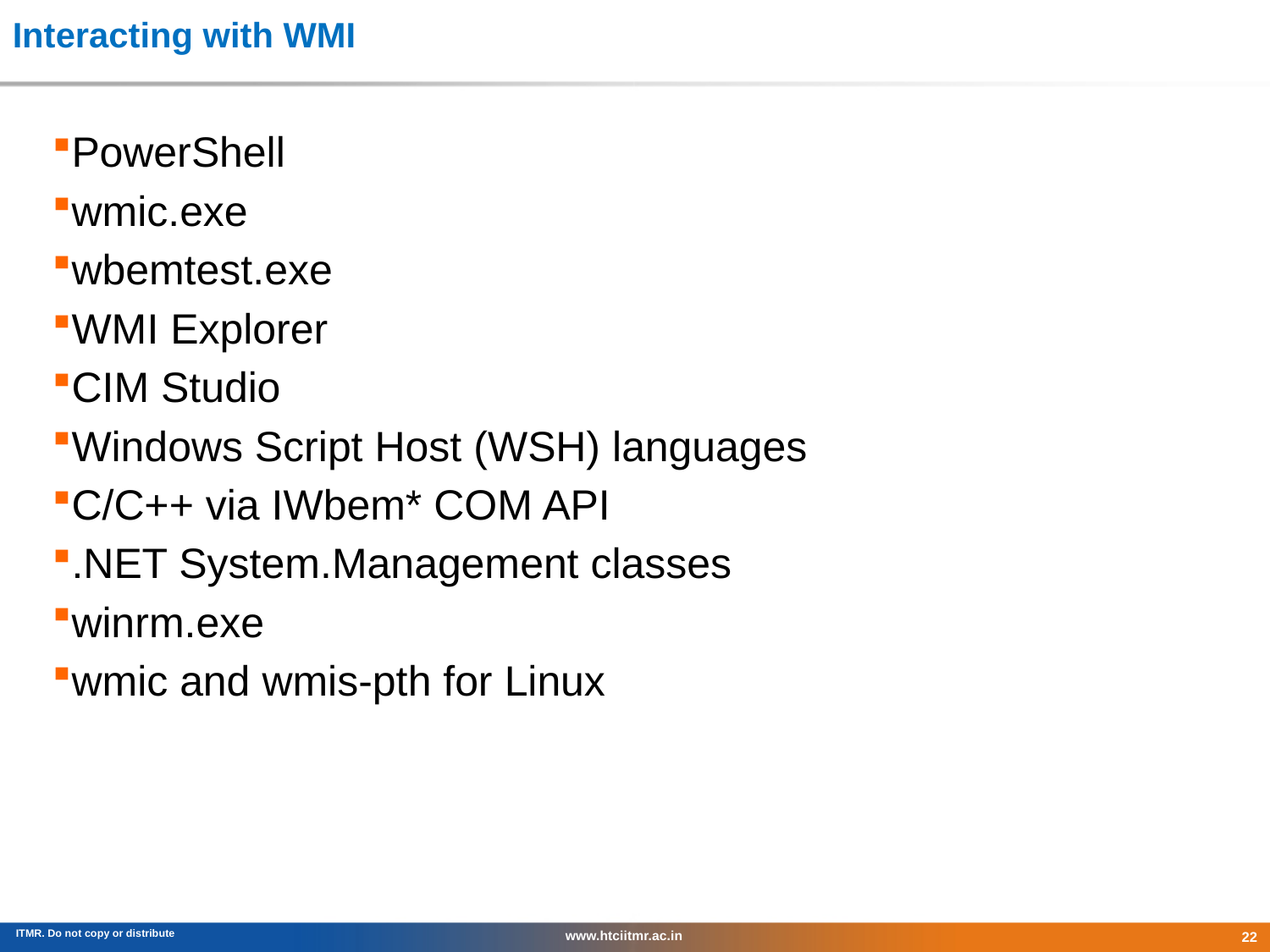

# Interacting with WMI
PowerShell
wmic.exe
wbemtest.exe
WMI Explorer
CIM Studio
Windows Script Host (WSH) languages
C/C++ via IWbem* COM API
.NET System.Management classes
winrm.exe
wmic and wmis-pth for Linux